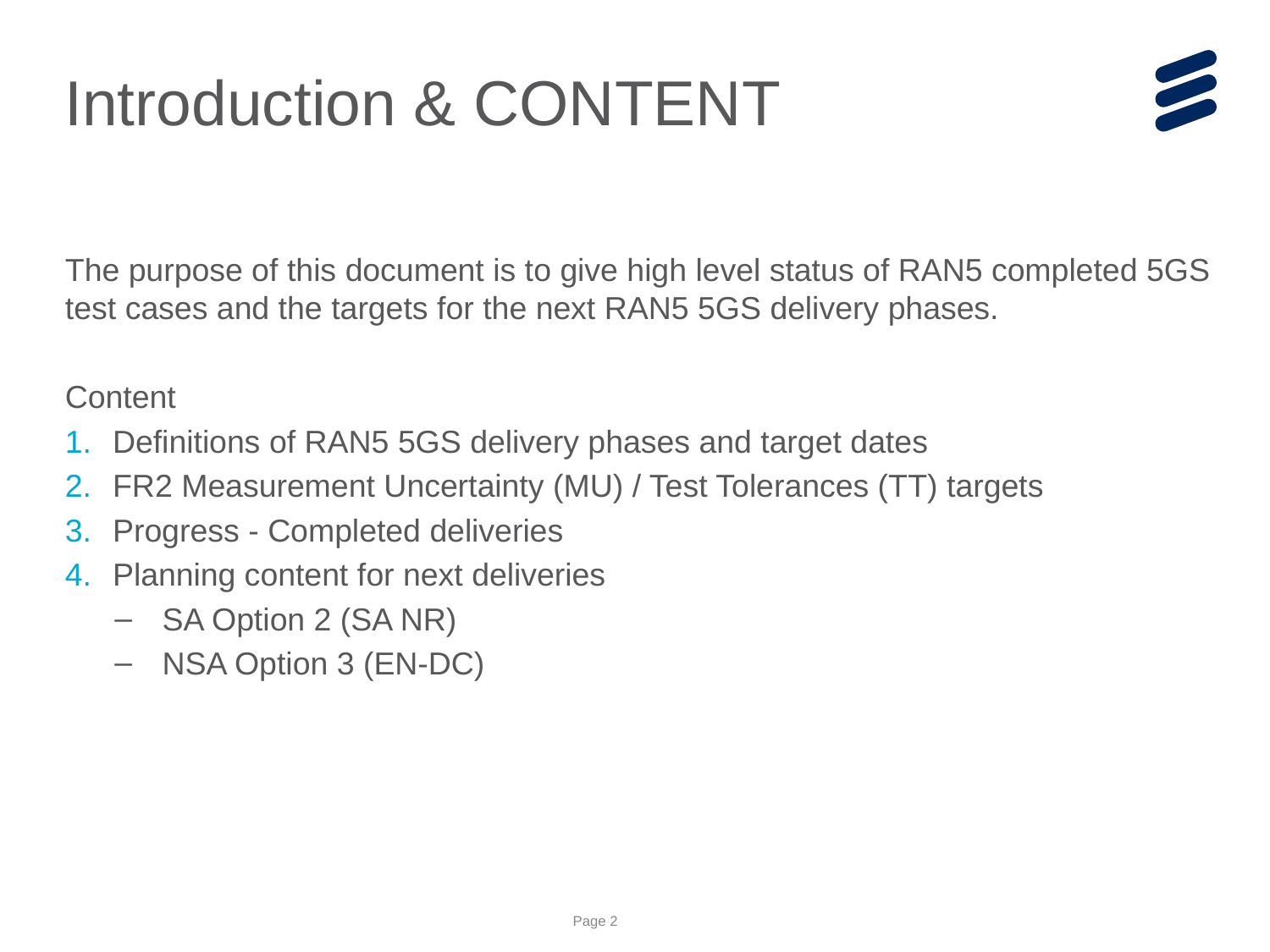

# Introduction & CONTENT
The purpose of this document is to give high level status of RAN5 completed 5GS test cases and the targets for the next RAN5 5GS delivery phases.

Content
Definitions of RAN5 5GS delivery phases and target dates
FR2 Measurement Uncertainty (MU) / Test Tolerances (TT) targets
Progress - Completed deliveries
Planning content for next deliveries
SA Option 2 (SA NR)
NSA Option 3 (EN-DC)